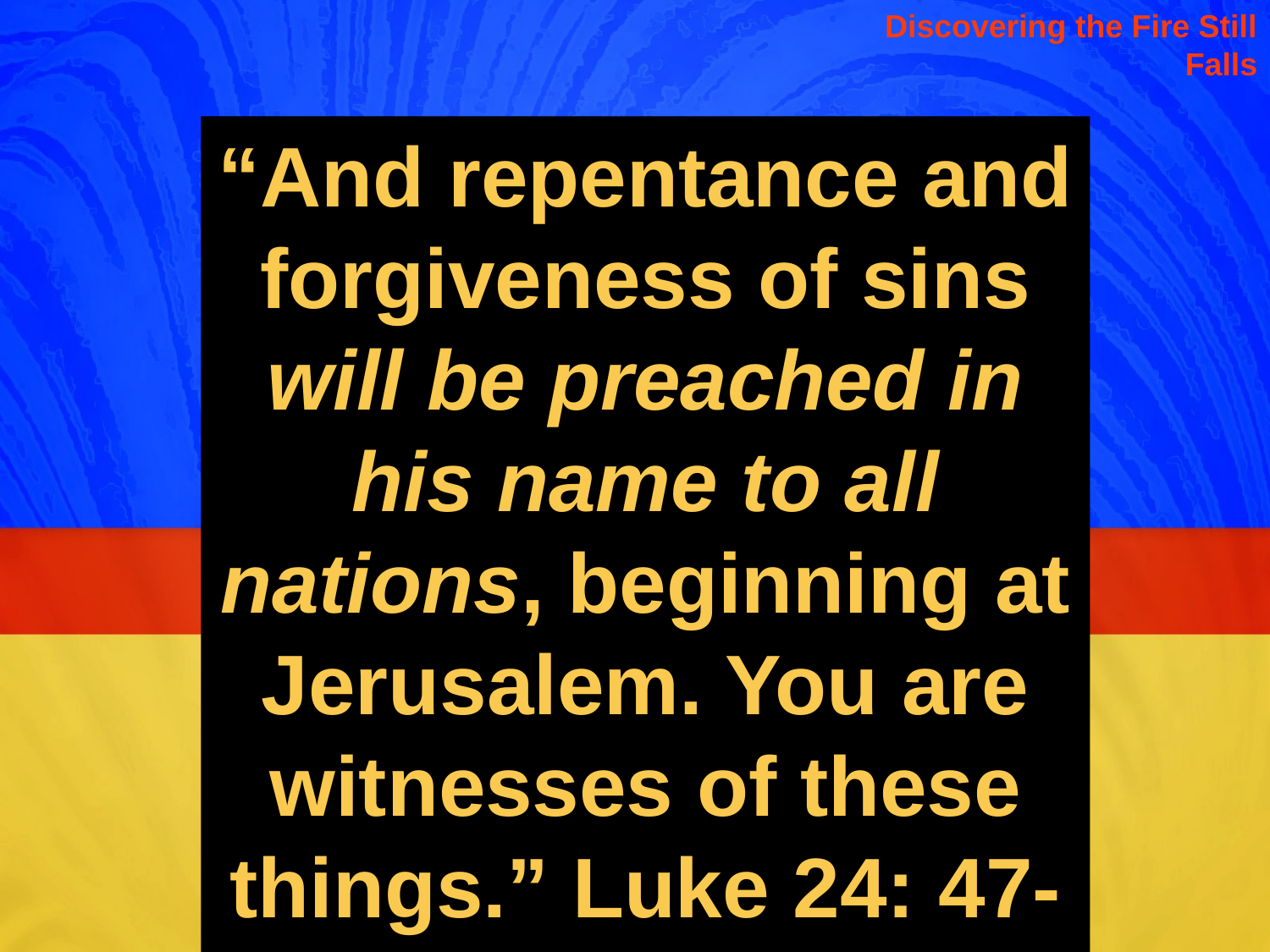

Discovering the Fire Still Falls
“And repentance and forgiveness of sins will be preached in his name to all nations, beginning at Jerusalem. You are witnesses of these things.” Luke 24: 47-48